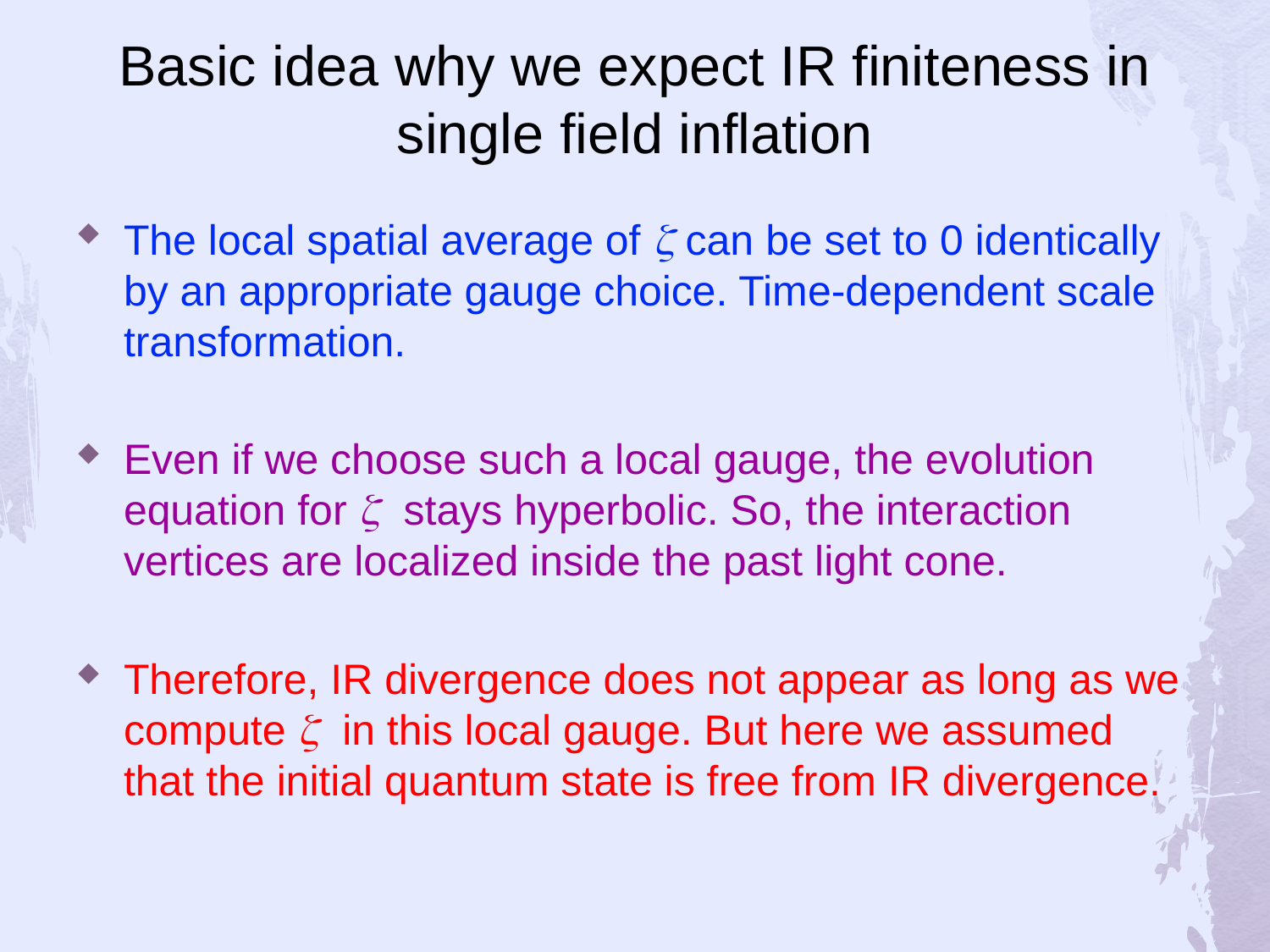

# Basic idea why we expect IR finiteness in single field inflation
The local spatial average of ζ can be set to 0 identically  by an appropriate gauge choice. Time-dependent scale transformation.

Even if we choose such a local gauge, the evolution equation for ζ  stays hyperbolic. So, the interaction vertices are localized inside the past light cone.

Therefore, IR divergence does not appear as long as we compute ζ  in this local gauge. But here we assumed that the initial quantum state is free from IR divergence.